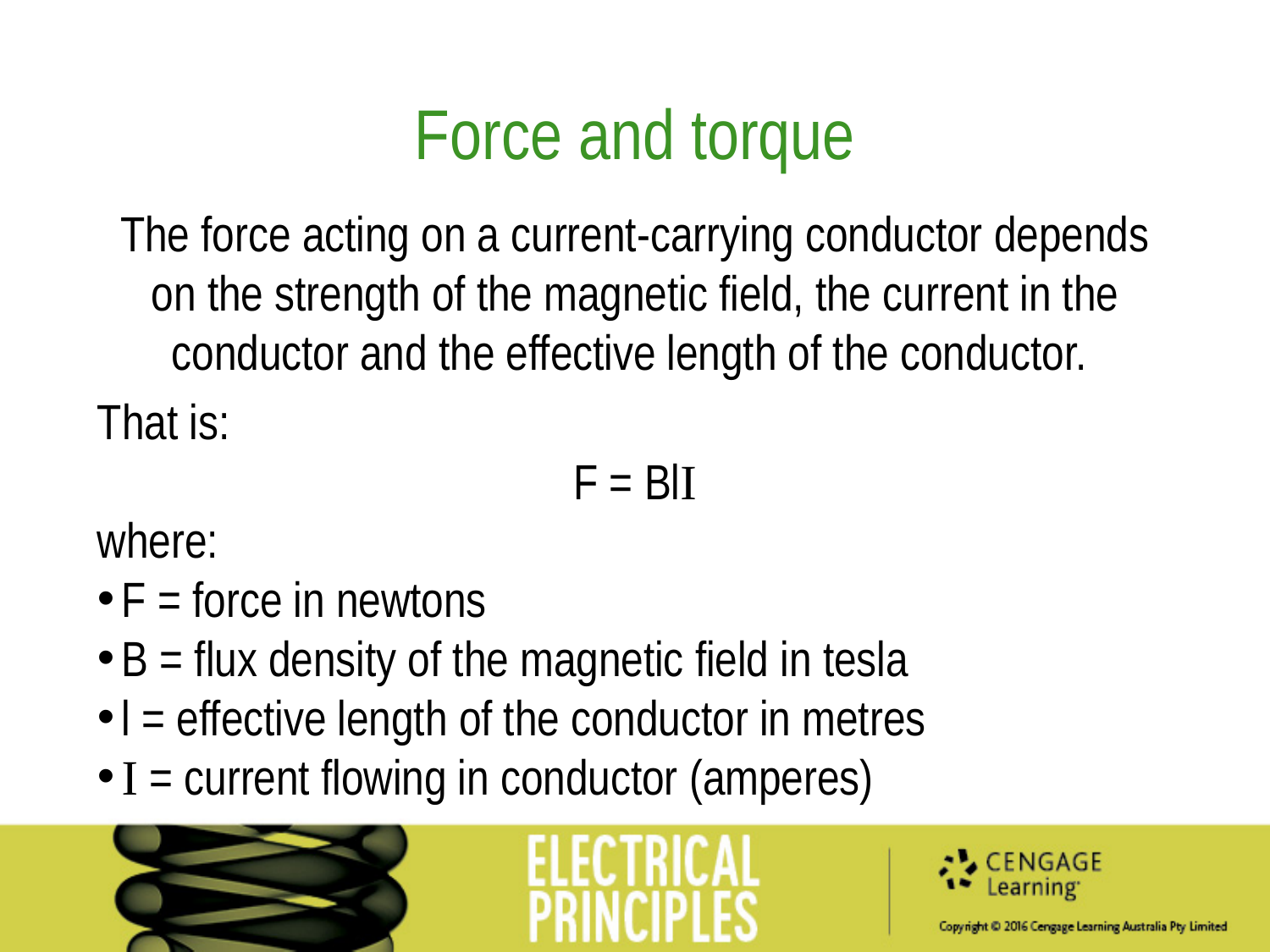

Force and torque
The force acting on a current-carrying conductor depends on the strength of the magnetic field, the current in the conductor and the effective length of the conductor.
That is:
F = BlI
where:
F = force in newtons
B = flux density of the magnetic field in tesla
l = effective length of the conductor in metres
I = current flowing in conductor (amperes)